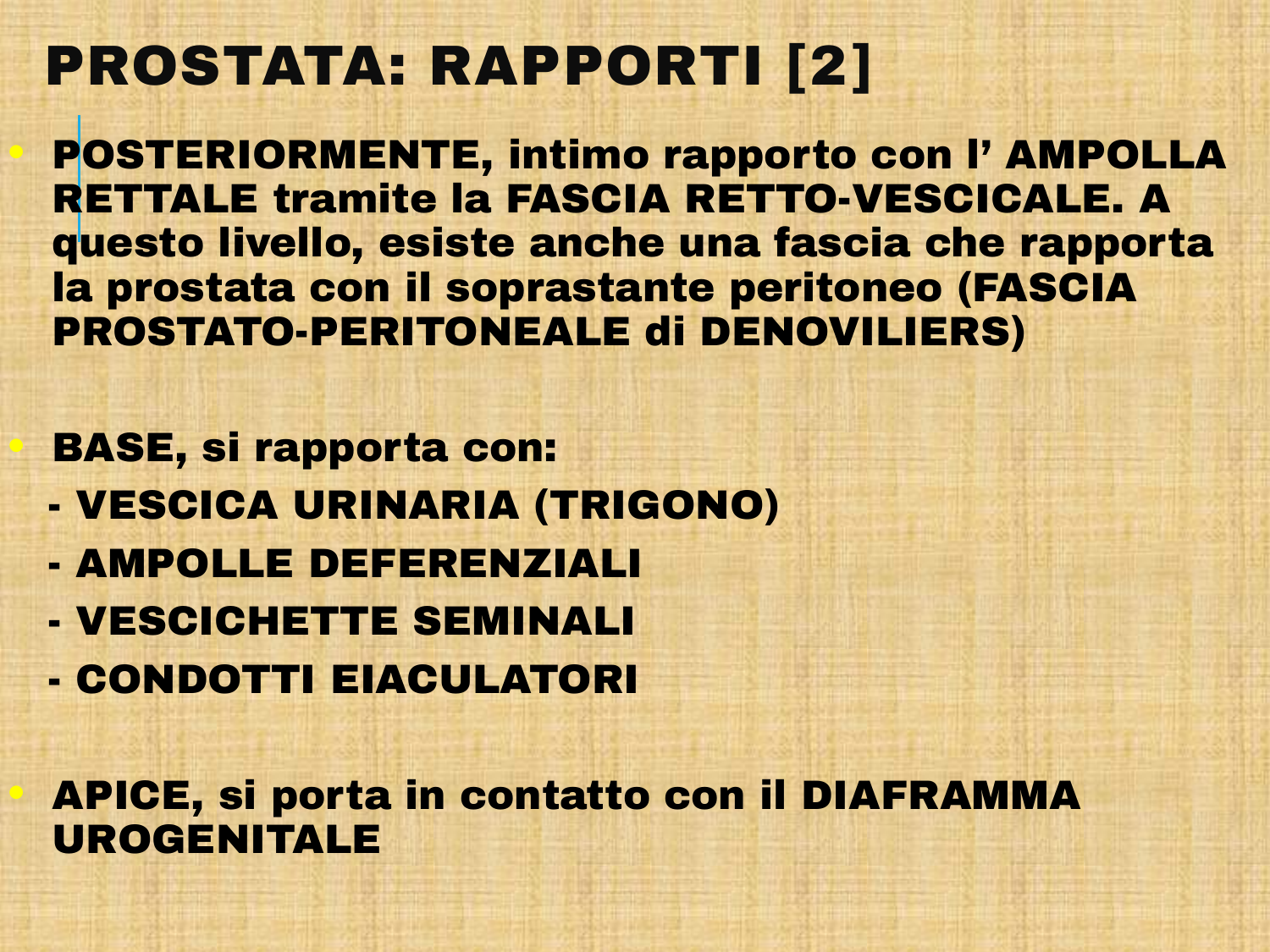

# PROSTATA: RAPPORTI [2]
POSTERIORMENTE, intimo rapporto con l’ AMPOLLA RETTALE tramite la FASCIA RETTO-VESCICALE. A questo livello, esiste anche una fascia che rapporta la prostata con il soprastante peritoneo (FASCIA PROSTATO-PERITONEALE di DENOVILIERS)

BASE, si rapporta con:
   - VESCICA URINARIA (TRIGONO)
   - AMPOLLE DEFERENZIALI
   - VESCICHETTE SEMINALI
   - CONDOTTI EIACULATORI

APICE, si porta in contatto con il DIAFRAMMA UROGENITALE